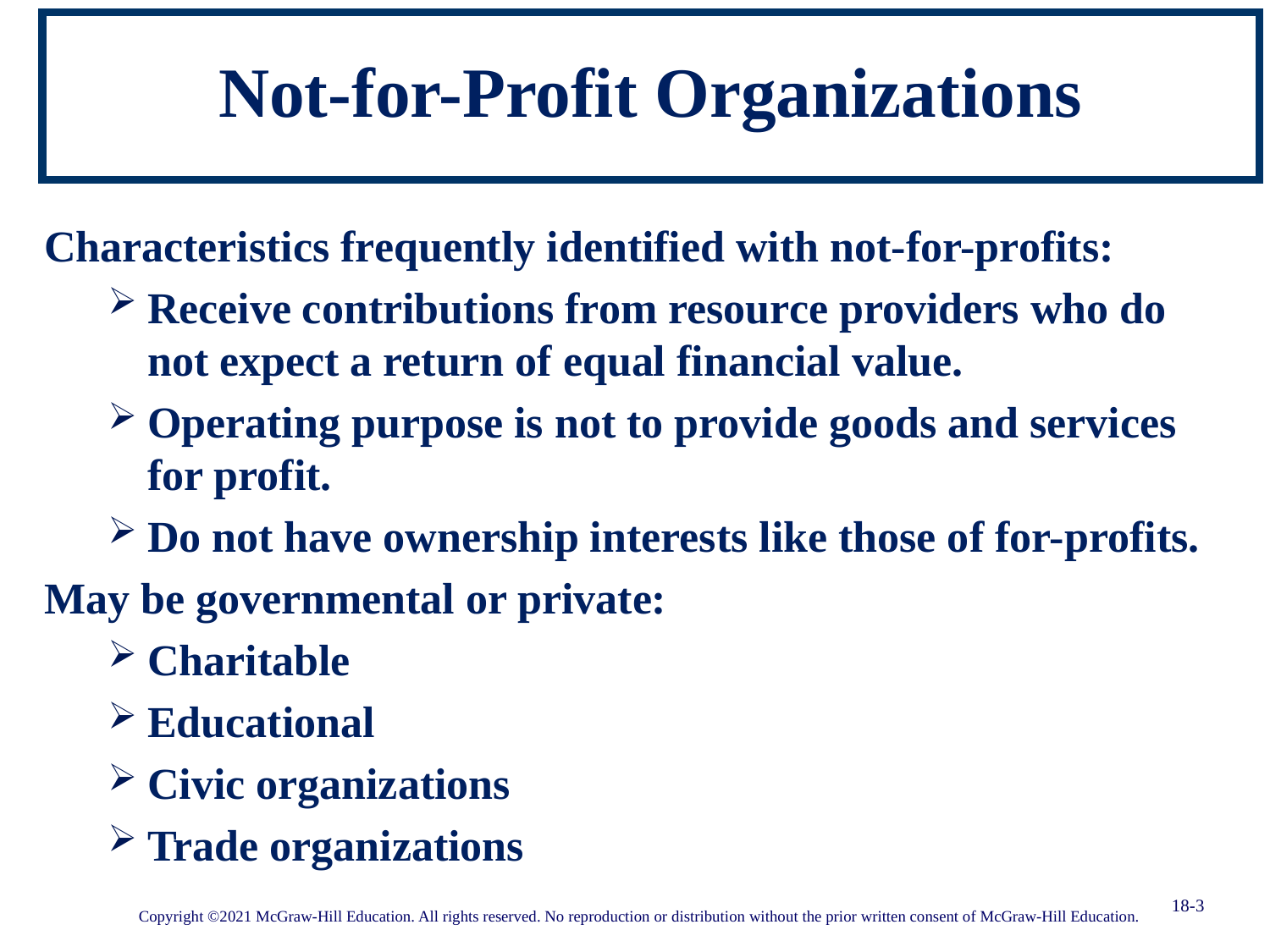

# Not-for-Profit Organizations
Characteristics frequently identified with not-for-profits:
Receive contributions from resource providers who do not expect a return of equal financial value.
Operating purpose is not to provide goods and services for profit.
Do not have ownership interests like those of for-profits.
May be governmental or private:
Charitable
Educational
Civic organizations
Trade organizations
18-3
Copyright ©2021 McGraw-Hill Education. All rights reserved. No reproduction or distribution without the prior written consent of McGraw-Hill Education.